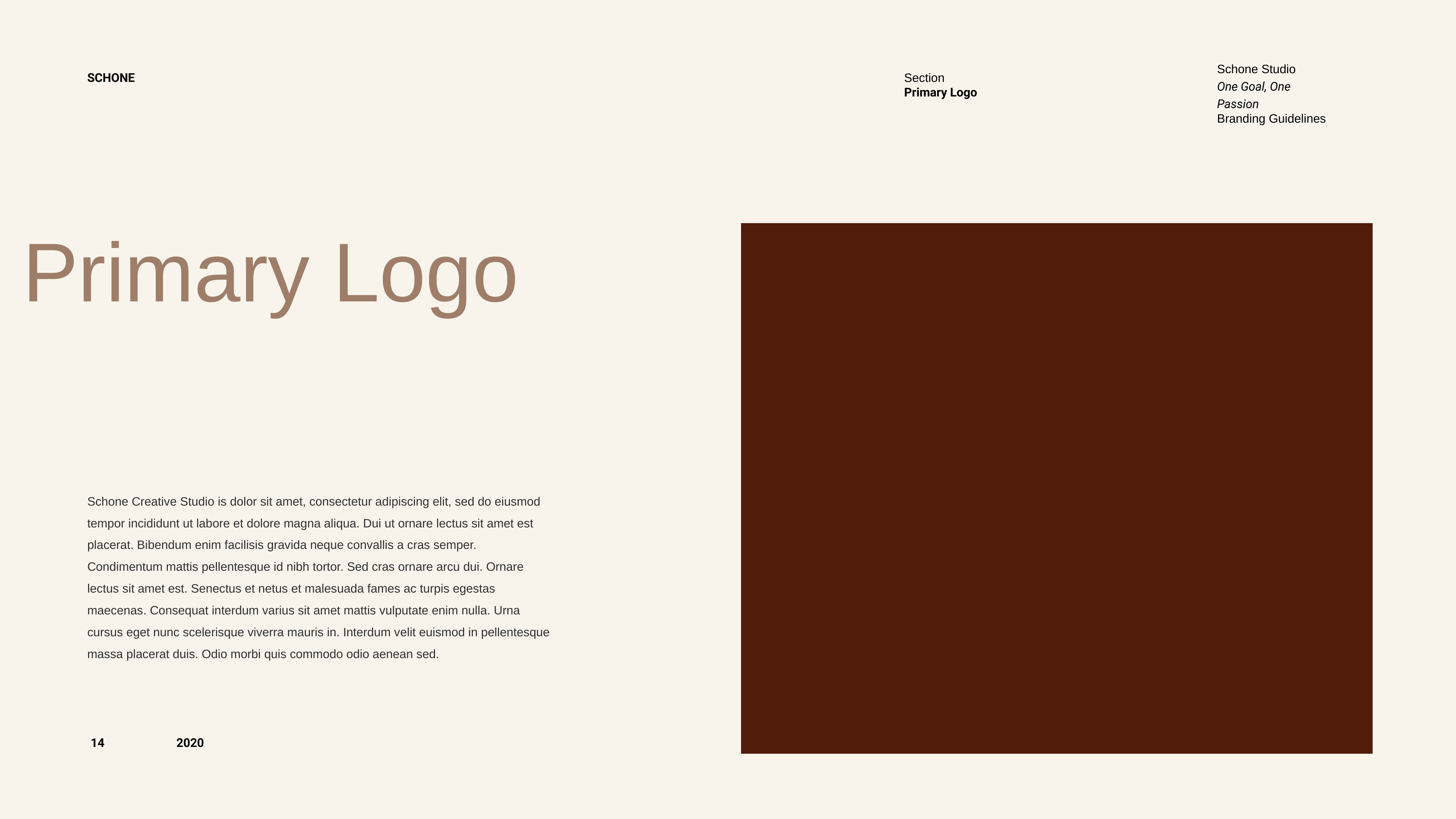

SCHONE
Section
Primary Logo
Schone Studio
One Goal, One Passion
Branding Guidelines
Primary Logo

Schone Creative Studio is dolor sit amet, consectetur adipiscing elit, sed do eiusmod tempor incididunt ut labore et dolore magna aliqua. Dui ut ornare lectus sit amet est placerat. Bibendum enim facilisis gravida neque convallis a cras semper. Condimentum mattis pellentesque id nibh tortor. Sed cras ornare arcu dui. Ornare lectus sit amet est. Senectus et netus et malesuada fames ac turpis egestas maecenas. Consequat interdum varius sit amet mattis vulputate enim nulla. Urna cursus eget nunc scelerisque viverra mauris in. Interdum velit euismod in pellentesque massa placerat duis. Odio morbi quis commodo odio aenean sed.
14
2020